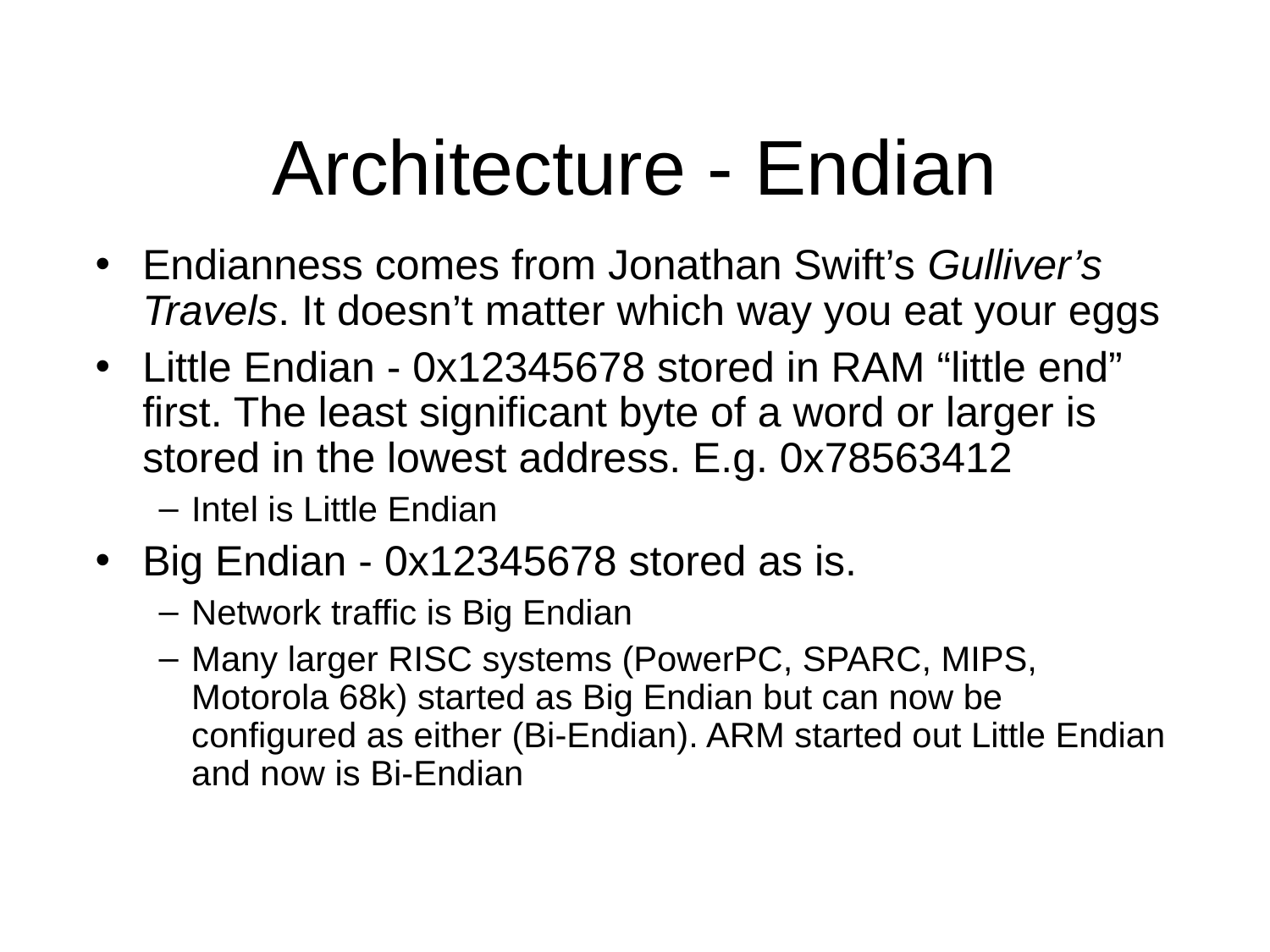

Architecture - Endian
Endianness comes from Jonathan Swift’s Gulliver’s Travels. It doesn’t matter which way you eat your eggs
Little Endian - 0x12345678 stored in RAM “little end” first. The least significant byte of a word or larger is stored in the lowest address. E.g. 0x78563412
Intel is Little Endian
Big Endian - 0x12345678 stored as is.
Network traffic is Big Endian
Many larger RISC systems (PowerPC, SPARC, MIPS, Motorola 68k) started as Big Endian but can now be configured as either (Bi-Endian). ARM started out Little Endian and now is Bi-Endian